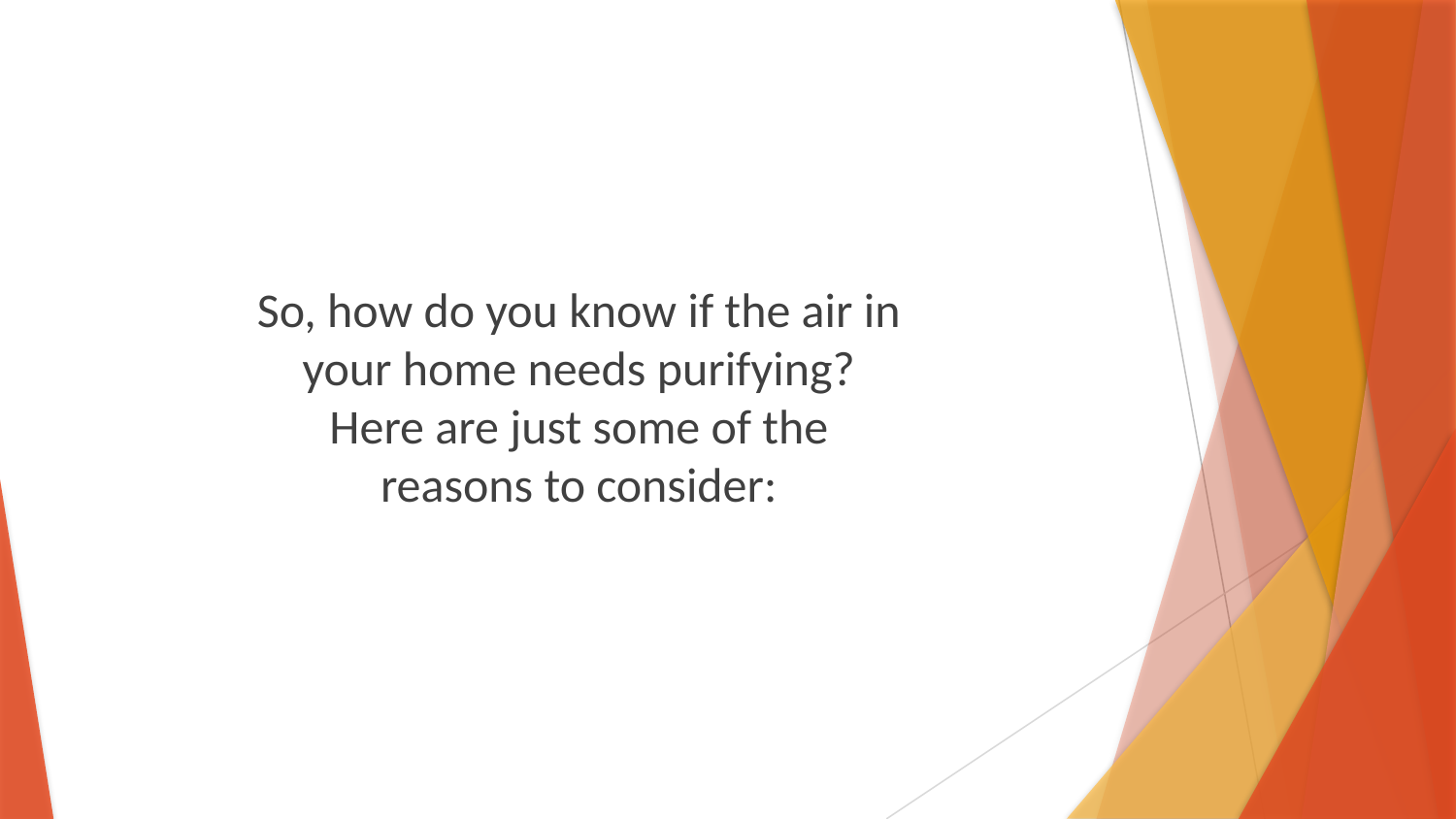

So, how do you know if the air in your home needs purifying? Here are just some of the reasons to consider: